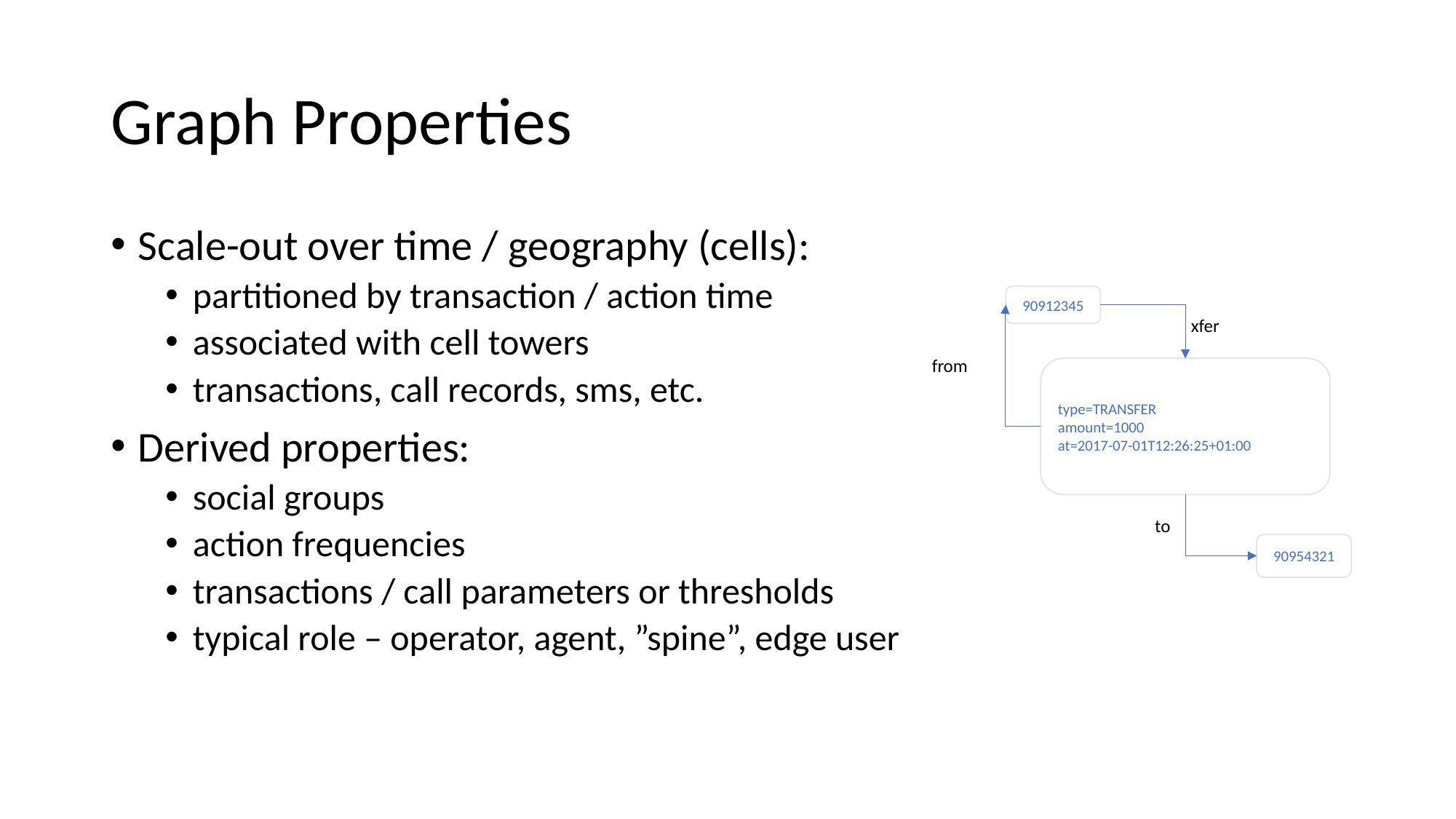

# Graph Properties
Scale-out over time / geography (cells):
partitioned by transaction / action time
associated with cell towers
transactions, call records, sms, etc.
Derived properties:
social groups
action frequencies
transactions / call parameters or thresholds
typical role – operator, agent, ”spine”, edge user
90912345
xfer
from
type=TRANSFER
amount=1000
at=2017-07-01T12:26:25+01:00
to
90954321